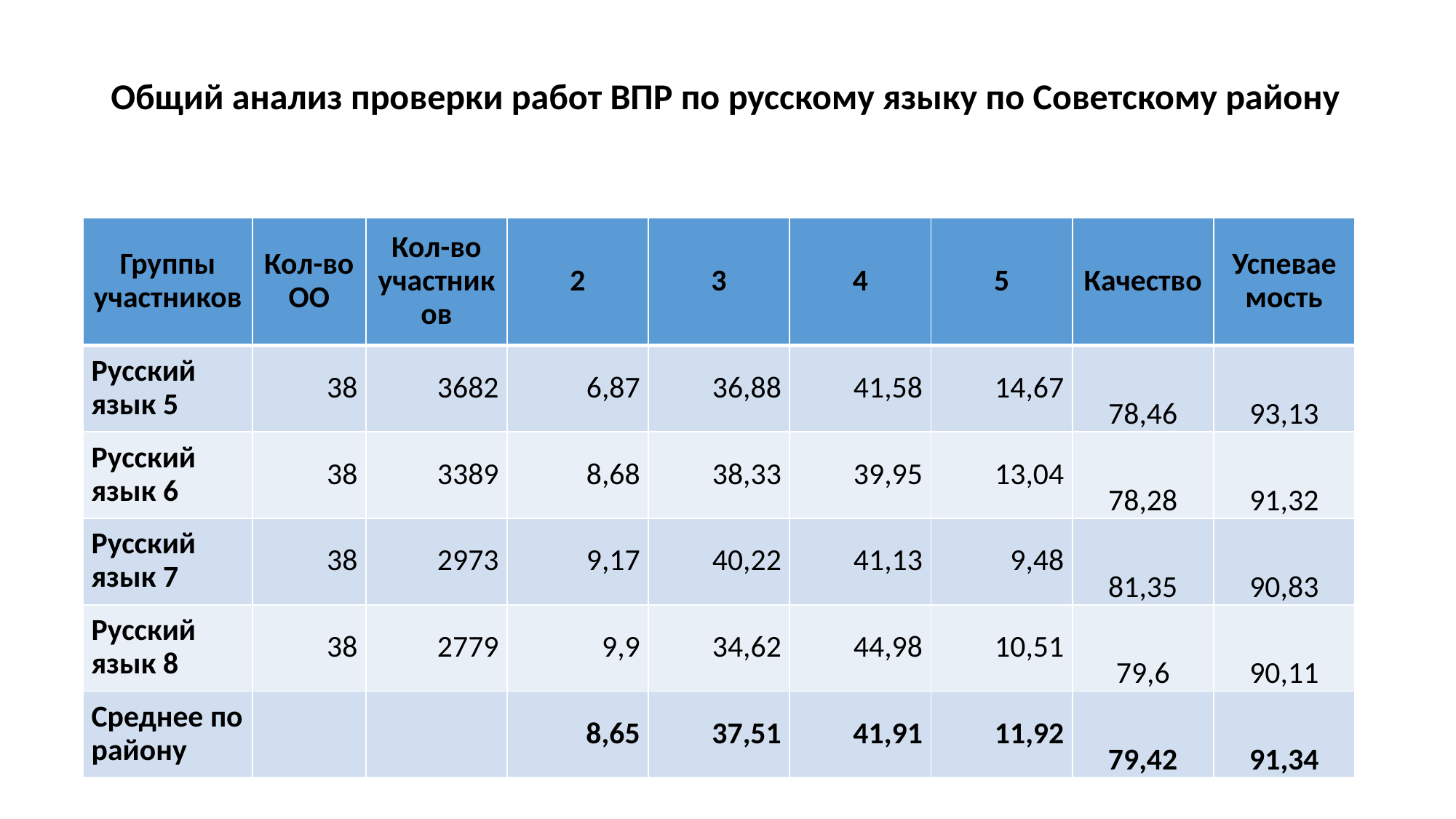

# Общий анализ проверки работ ВПР по русскому языку по Советскому району
| Группы участников | Кол-во ОО | Кол-во участников | 2 | 3 | 4 | 5 | Качество | Успеваемость |
| --- | --- | --- | --- | --- | --- | --- | --- | --- |
| Русский язык 5 | 38 | 3682 | 6,87 | 36,88 | 41,58 | 14,67 | 78,46 | 93,13 |
| Русский язык 6 | 38 | 3389 | 8,68 | 38,33 | 39,95 | 13,04 | 78,28 | 91,32 |
| Русский язык 7 | 38 | 2973 | 9,17 | 40,22 | 41,13 | 9,48 | 81,35 | 90,83 |
| Русский язык 8 | 38 | 2779 | 9,9 | 34,62 | 44,98 | 10,51 | 79,6 | 90,11 |
| Среднее по району |  |  | 8,65 | 37,51 | 41,91 | 11,92 | 79,42 | 91,34 |